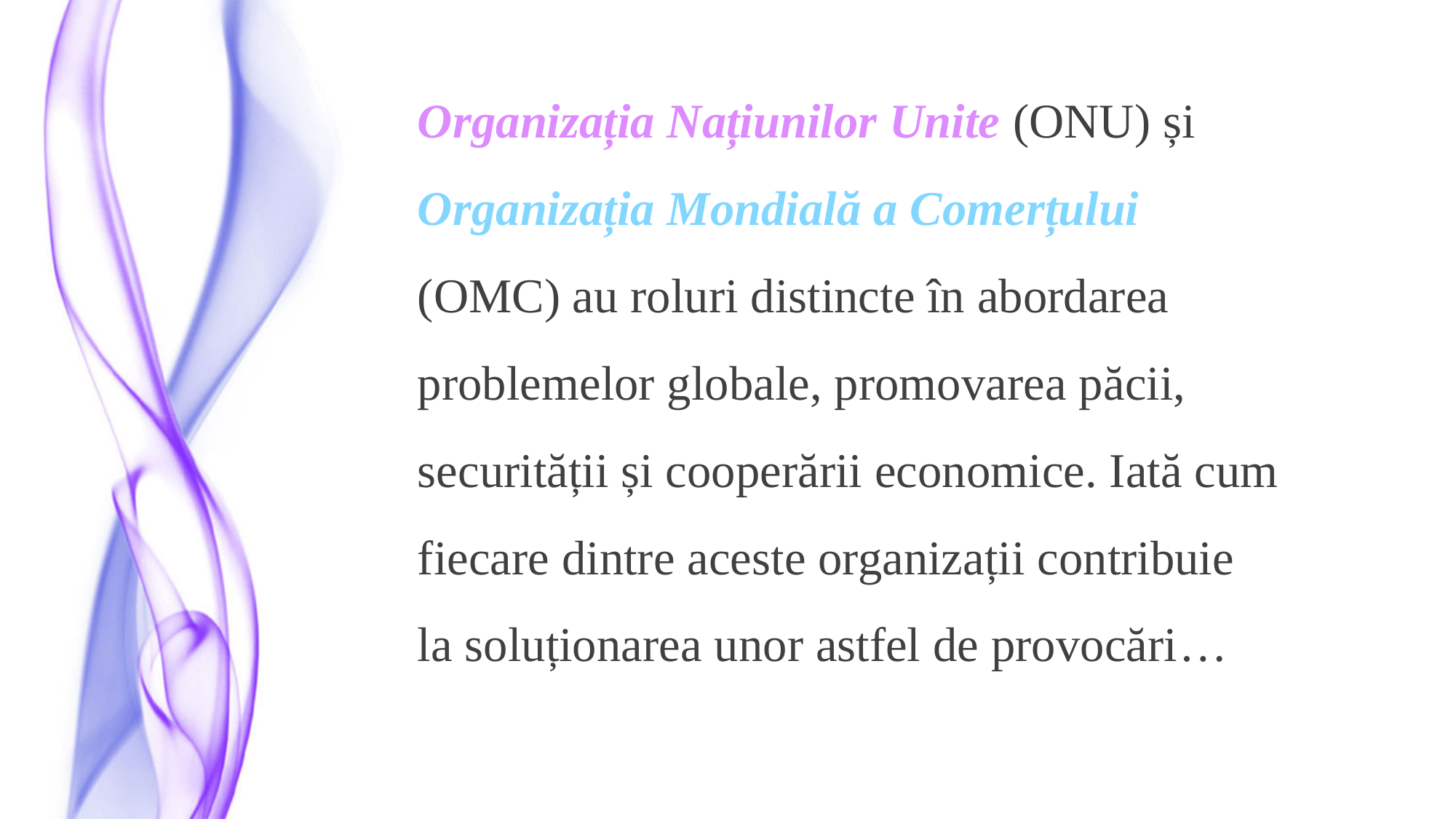

Organizația Națiunilor Unite (ONU) și Organizația Mondială a Comerțului (OMC) au roluri distincte în abordarea problemelor globale, promovarea păcii, securității și cooperării economice. Iată cum fiecare dintre aceste organizații contribuie la soluționarea unor astfel de provocări…